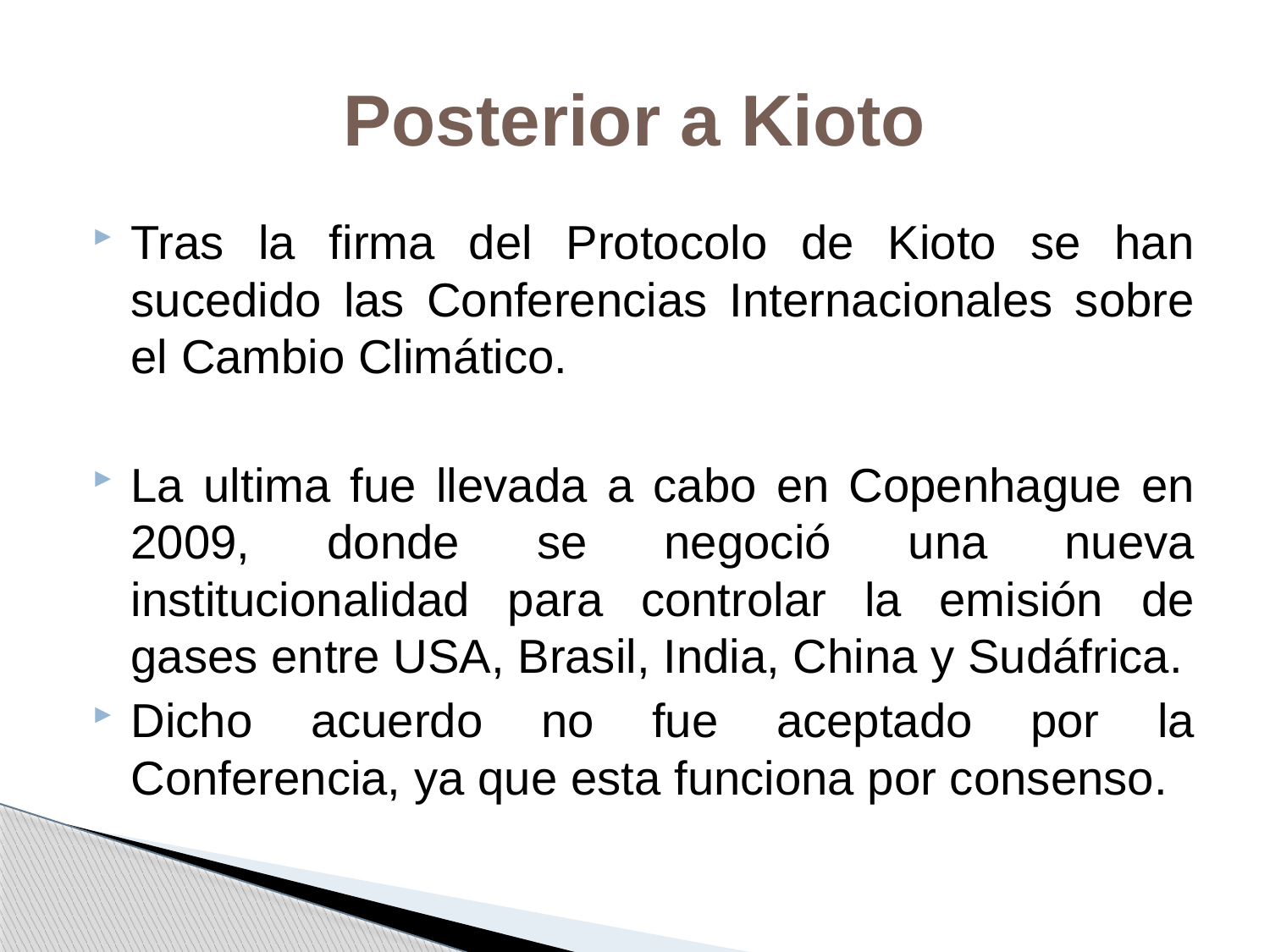

# Posterior a Kioto
Tras la firma del Protocolo de Kioto se han sucedido las Conferencias Internacionales sobre el Cambio Climático.

La ultima fue llevada a cabo en Copenhague en 2009, donde se negoció una nueva institucionalidad para controlar la emisión de gases entre USA, Brasil, India, China y Sudáfrica.
Dicho acuerdo no fue aceptado por la Conferencia, ya que esta funciona por consenso.